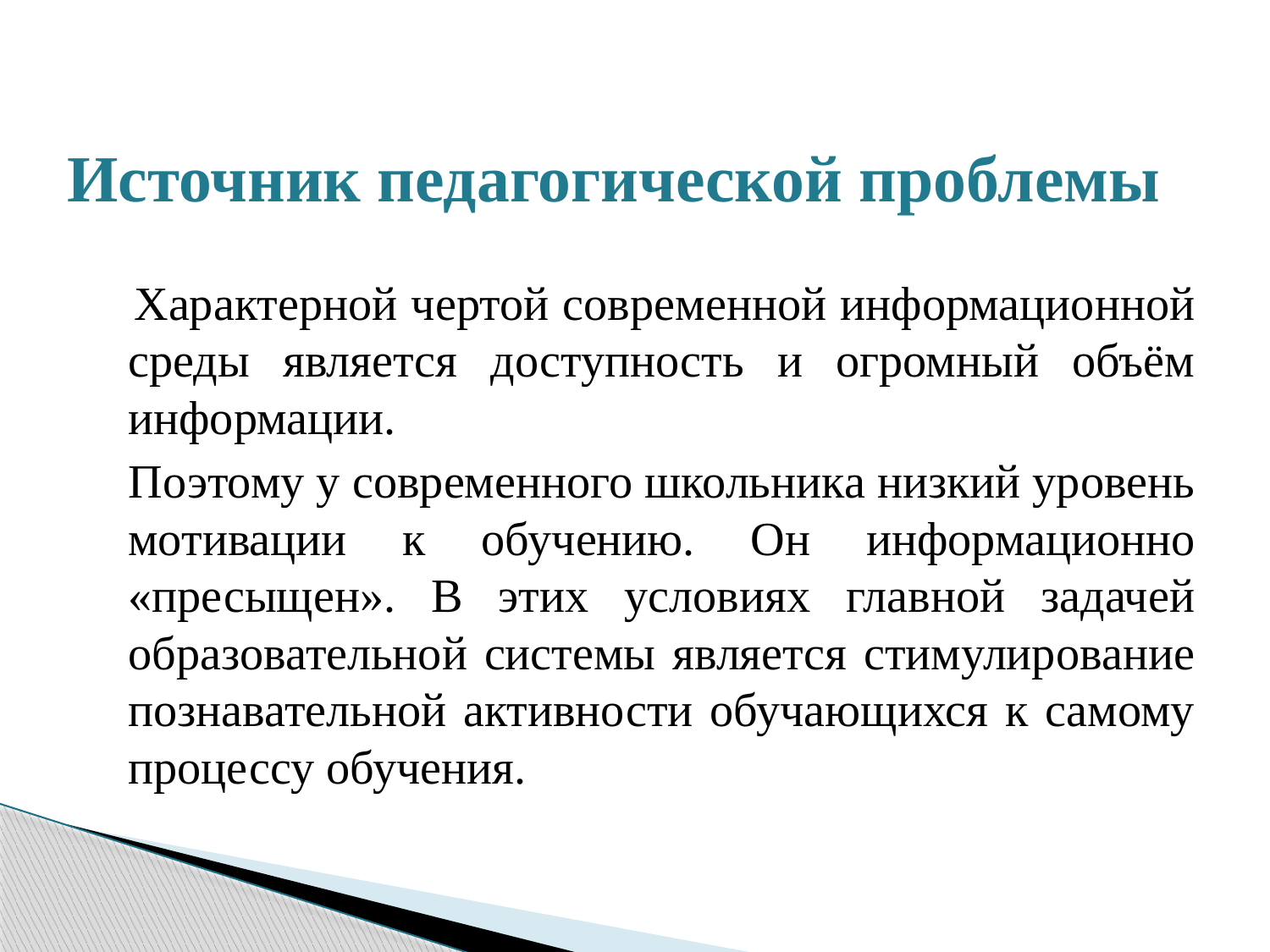

# Источник педагогической проблемы
   Характерной чертой современной информационной среды является доступность и огромный объём информации.
   Поэтому у современного школьника низкий уровень мотивации к обучению. Он информационно «пресыщен». В этих условиях главной задачей образовательной системы является стимулирование познавательной активности обучающихся к самому процессу обучения.